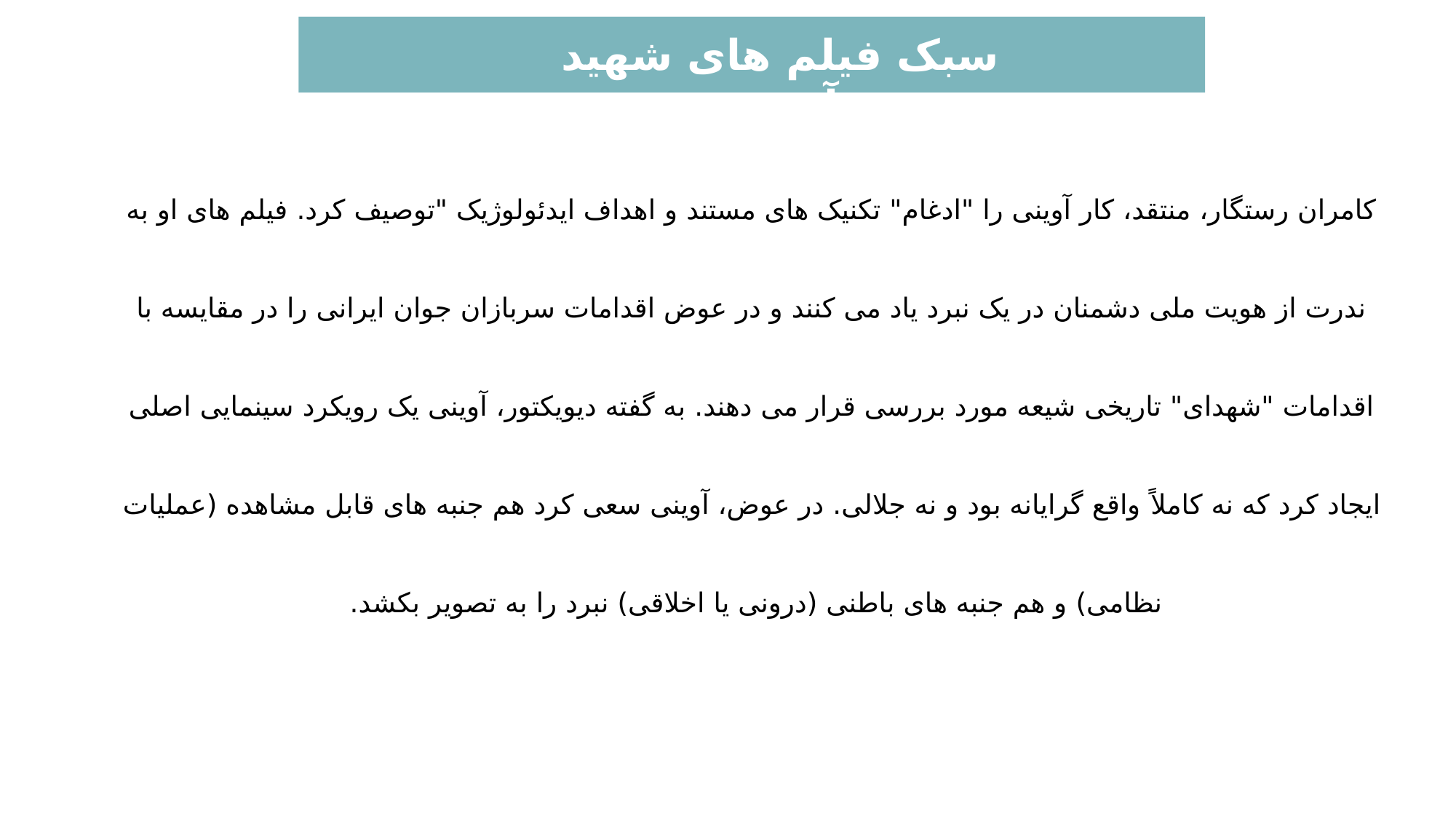

سبک فیلم های شهید آوینی
کامران رستگار، منتقد، کار آوینی را "ادغام" تکنیک های مستند و اهداف ایدئولوژیک "توصیف کرد. فیلم های او به ندرت از هویت ملی دشمنان در یک نبرد یاد می کنند و در عوض اقدامات سربازان جوان ایرانی را در مقایسه با اقدامات "شهدای" تاریخی شیعه مورد بررسی قرار می دهند. به گفته دیویکتور، آوینی یک رویکرد سینمایی اصلی ایجاد کرد که نه کاملاً واقع گرایانه بود و نه جلالی. در عوض، آوینی سعی کرد هم جنبه های قابل مشاهده (عملیات نظامی) و هم جنبه های باطنی (درونی یا اخلاقی) نبرد را به تصویر بکشد.